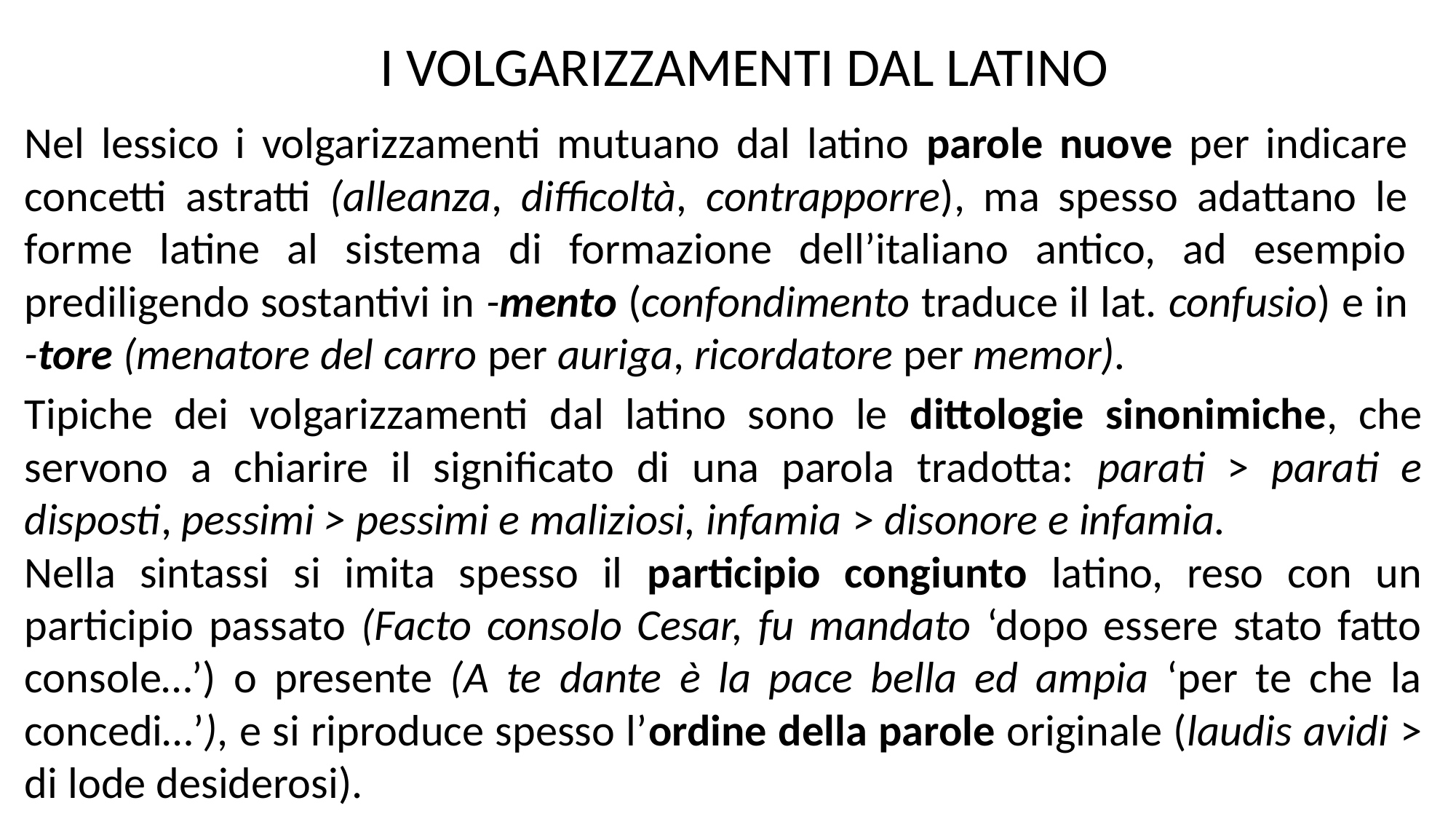

I VOLGARIZZAMENTI DAL LATINO
Nel lessico i volgarizzamenti mutuano dal latino parole nuove per indicare concetti astratti (alleanza, difficoltà, contrapporre), ma spesso adattano le forme latine al sistema di formazione dell’italiano antico, ad esempio prediligendo sostantivi in -mento (confondimento traduce il lat. confusio) e in -tore (menatore del carro per auriga, ricordatore per memor).
Tipiche dei volgarizzamenti dal latino sono le dittologie sinonimiche, che servono a chiarire il significato di una parola tradotta: parati > parati e disposti, pessimi > pessimi e maliziosi, infamia > disonore e infamia.
Nella sintassi si imita spesso il participio congiunto latino, reso con un participio passato (Facto consolo Cesar, fu mandato ‘dopo essere stato fatto console…’) o presente (A te dante è la pace bella ed ampia ‘per te che la concedi…’), e si riproduce spesso l’ordine della parole originale (laudis avidi > di lode desiderosi).